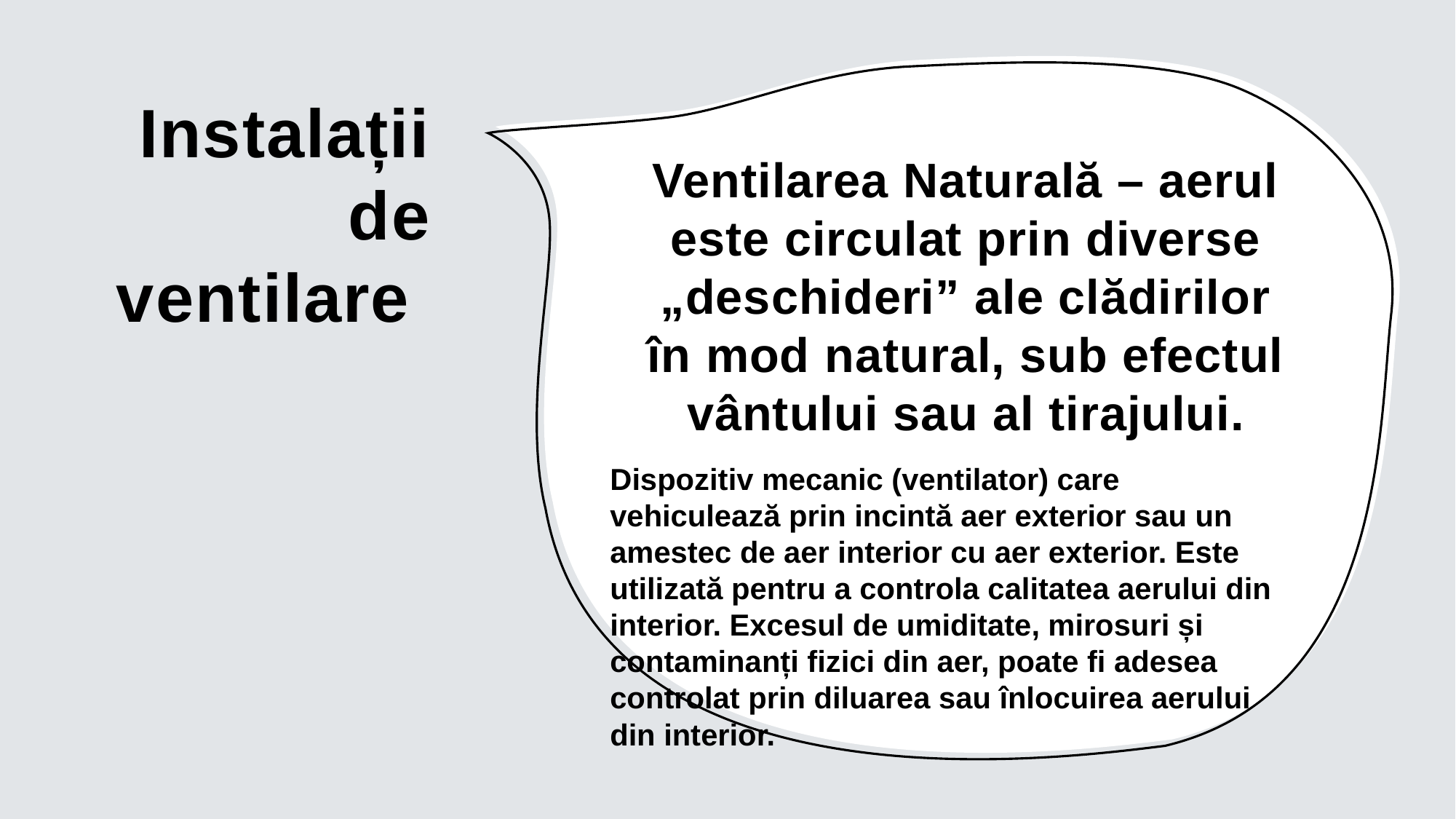

Ventilarea Naturală – aerul este circulat prin diverse „deschideri” ale clădirilor în mod natural, sub efectul vântului sau al tirajului.

# Instalații de ventilare
Dispozitiv mecanic (ventilator) care vehiculează prin incintă aer exterior sau un amestec de aer interior cu aer exterior. Este utilizată pentru a controla calitatea aerului din interior. Excesul de umiditate, mirosuri și contaminanți fizici din aer, poate fi adesea controlat prin diluarea sau înlocuirea aerului din interior.